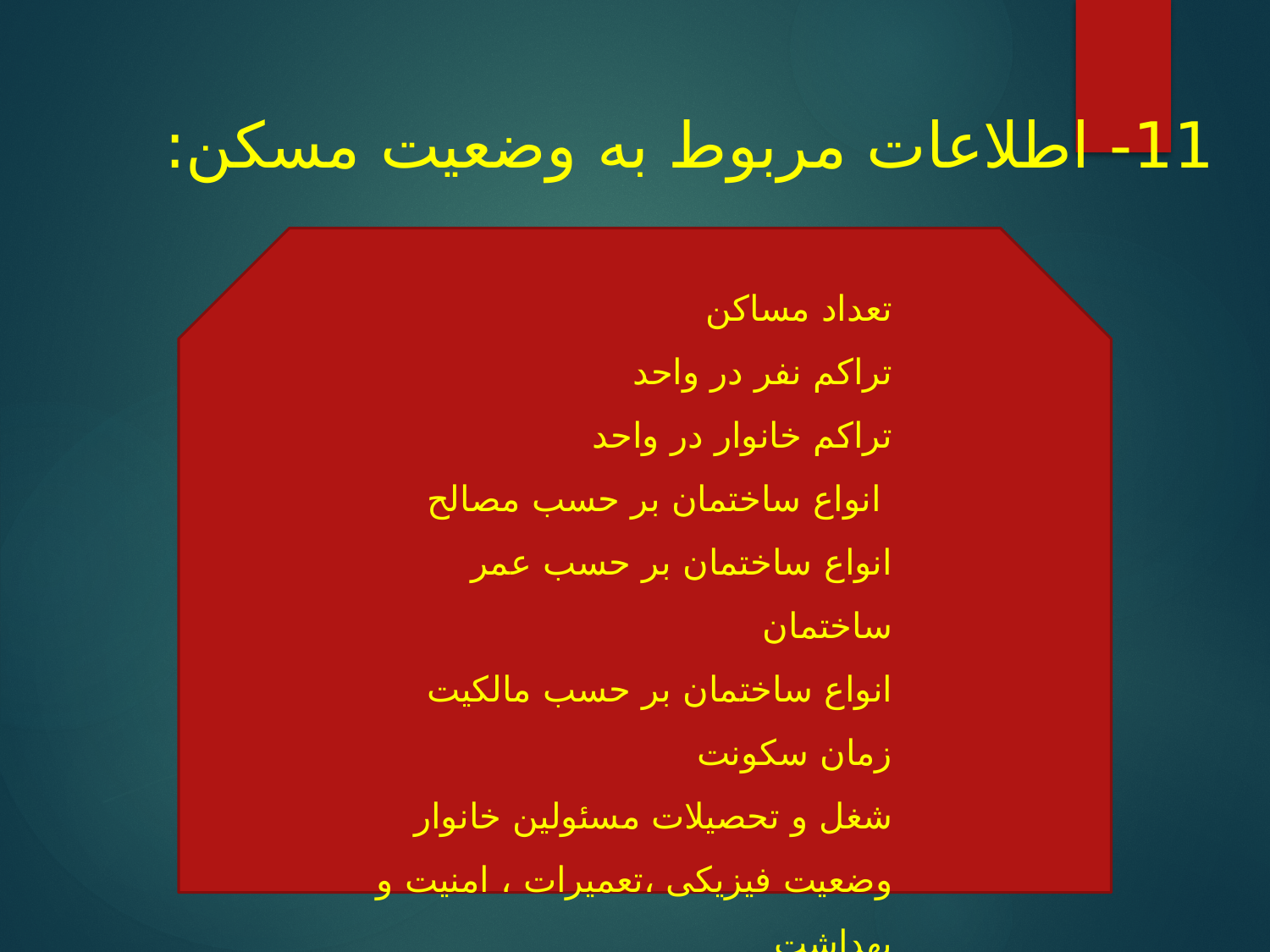

11- اطلاعات مربوط به وضعیت مسکن:

تعداد مساکن
تراکم نفر در واحد
تراکم خانوار در واحد
 انواع ساختمان بر حسب مصالح
انواع ساختمان بر حسب عمر ساختمان
انواع ساختمان بر حسب مالکیت
زمان سکونت
شغل و تحصیلات مسئولین خانوار
وضعیت فیزیکی ،‌تعمیرات ، امنیت و بهداشت